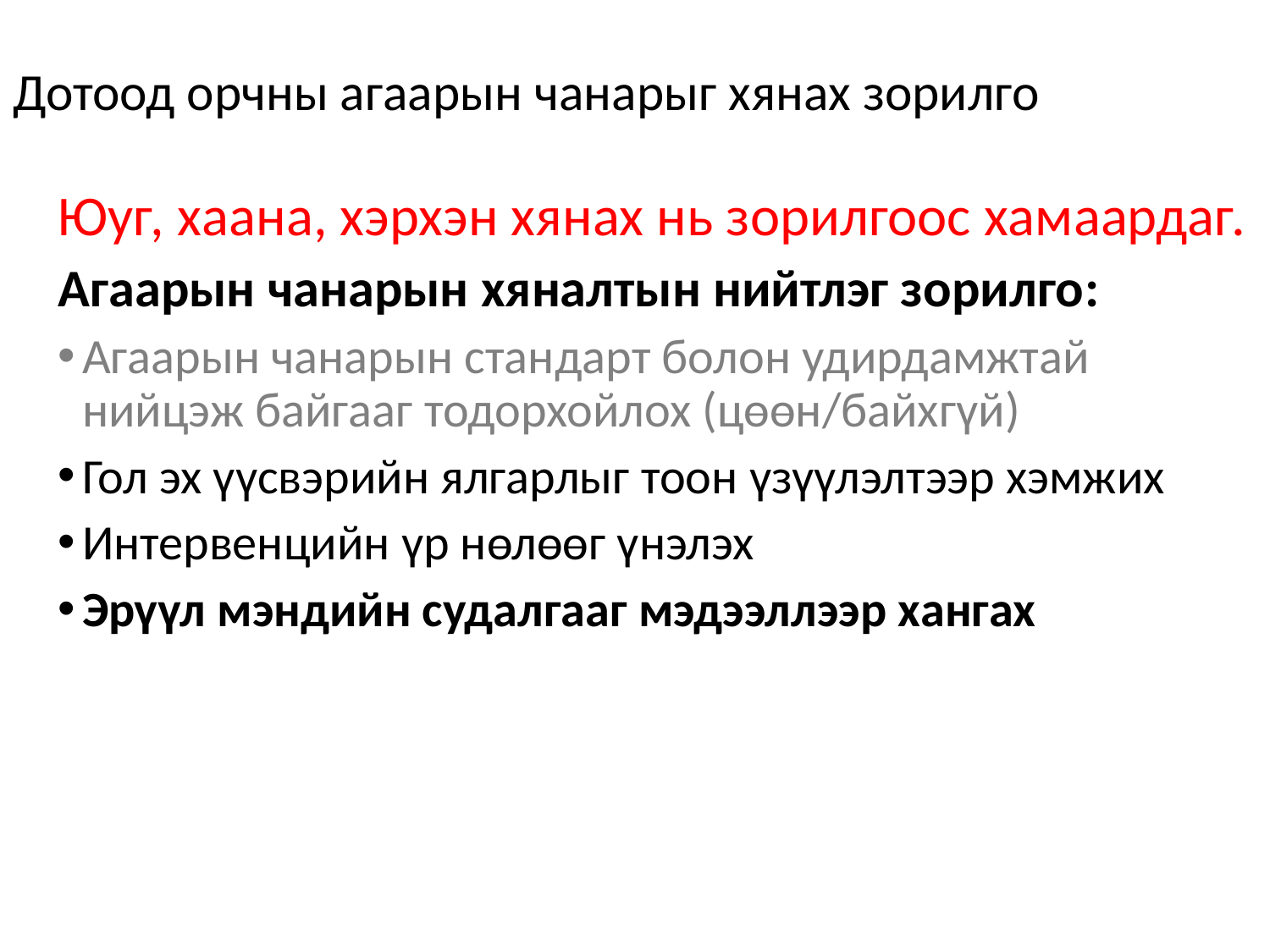

# Дотоод орчны агаарын чанарыг хянах зорилго
Юуг, хаана, хэрхэн хянах нь зорилгоос хамаардаг.
Агаарын чанарын хяналтын нийтлэг зорилго:
Агаарын чанарын стандарт болон удирдамжтай нийцэж байгааг тодорхойлох (цөөн/байхгүй)
Гол эх үүсвэрийн ялгарлыг тоон үзүүлэлтээр хэмжих
Интервенцийн үр нөлөөг үнэлэх
Эрүүл мэндийн судалгааг мэдээллээр хангах